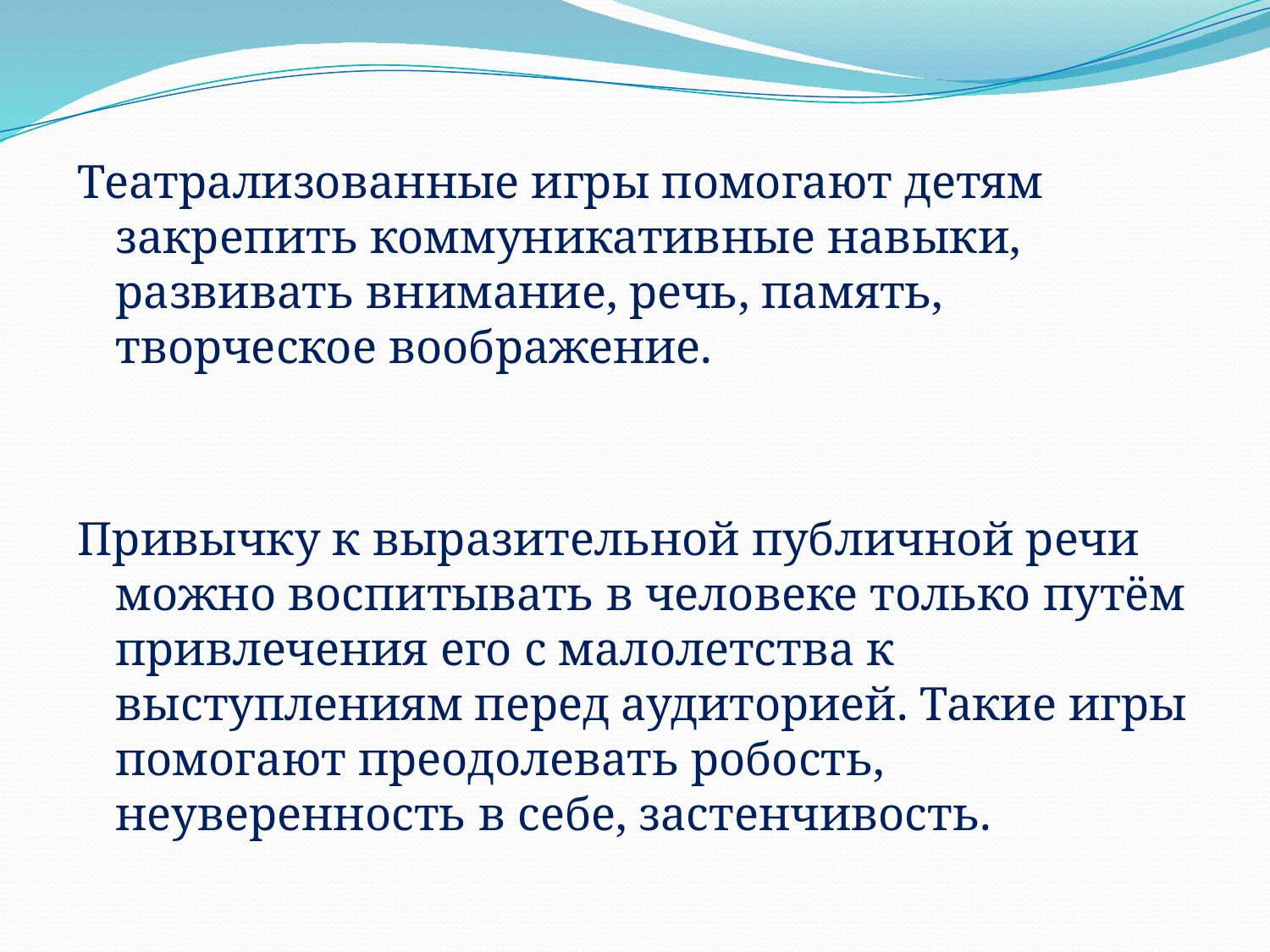

Театрализованные игры помогают детям закрепить коммуникативные навыки, развивать внимание, речь, память, творческое воображение.

Привычку к выразительной публичной речи можно воспитывать в человеке только путём привлечения его с малолетства к выступлениям перед аудиторией. Такие игры помогают преодолевать робость, неуверенность в себе, застенчивость.